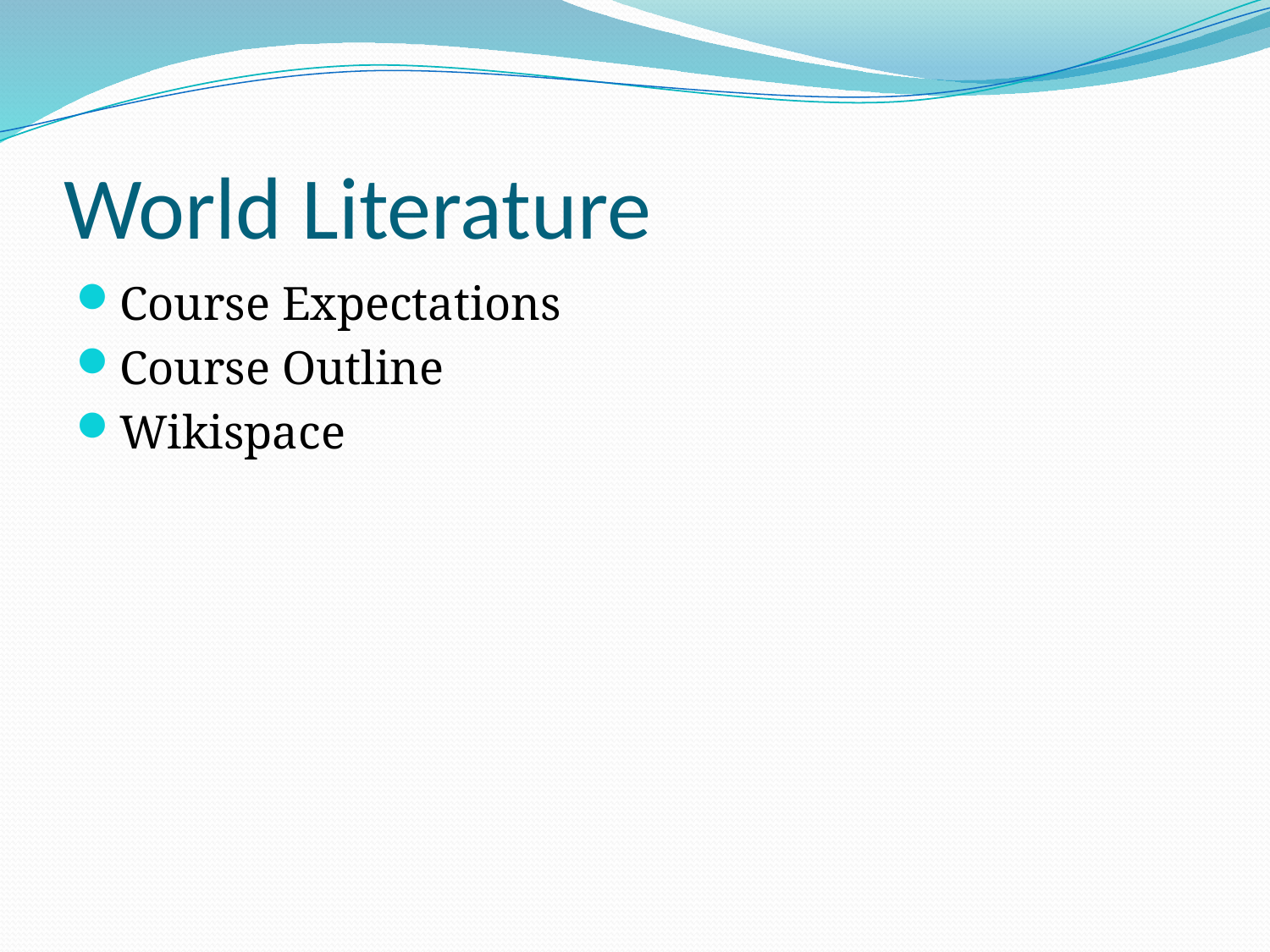

# World Literature
Course Expectations
Course Outline
Wikispace